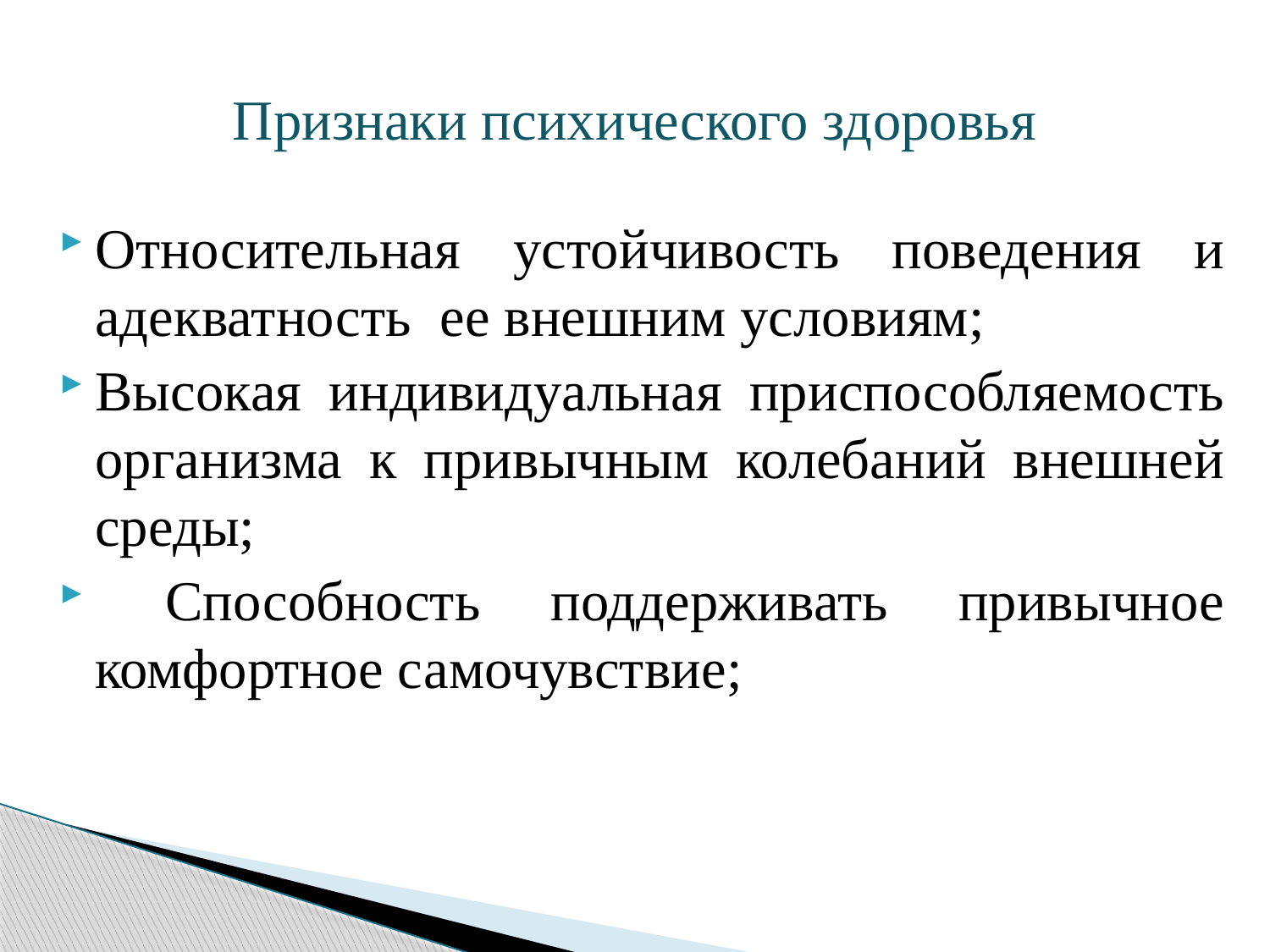

# Признаки психического здоровья
Относительная устойчивость поведения и адекватность  ее внешним условиям;
Высокая индивидуальная приспособляемость организма к привычным колебаний внешней среды;
 Способность поддерживать привычное комфортное самочувствие;